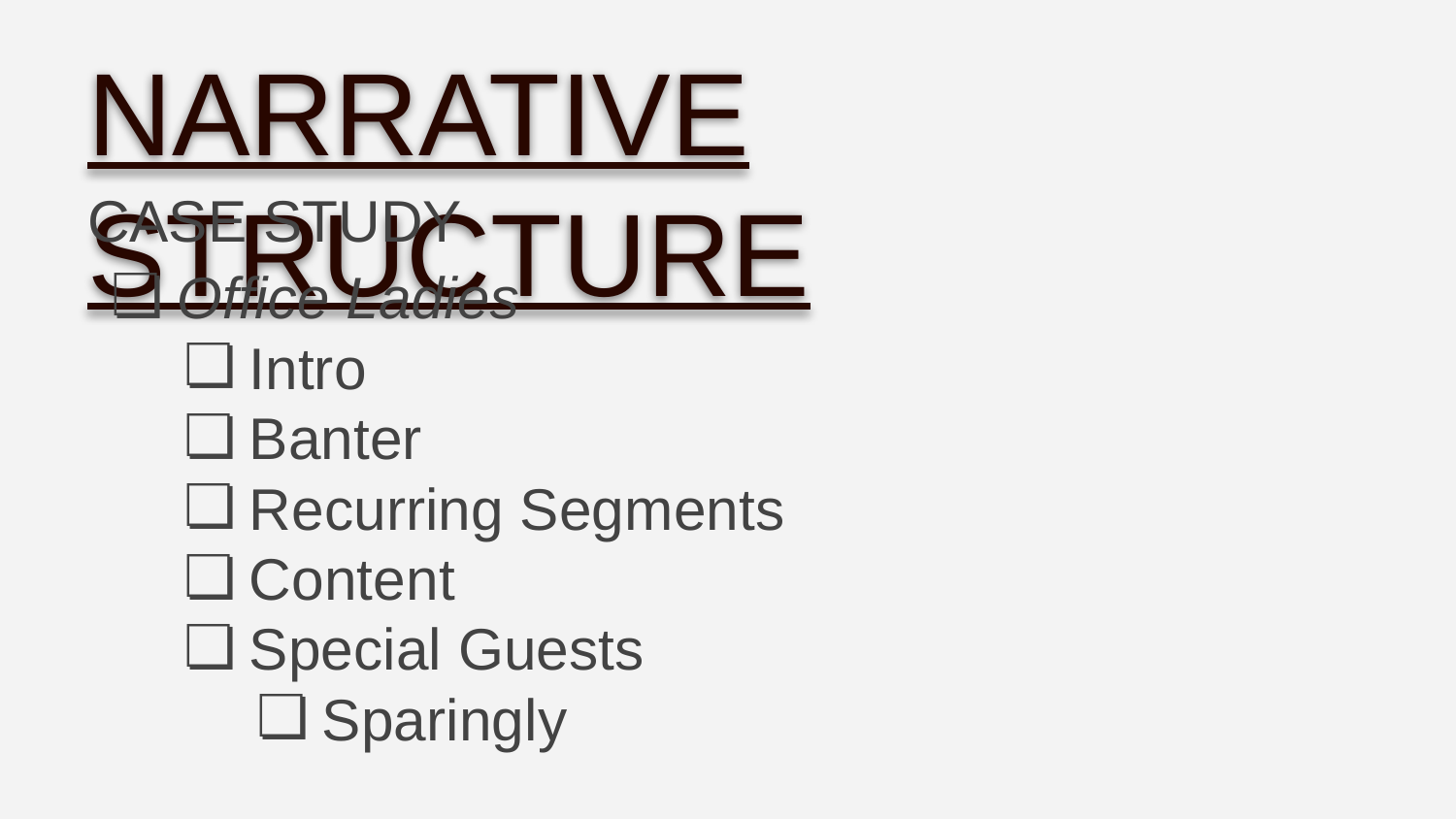

NARRATIVE STRUCTURE
CASE STUDY
Office Ladies
Intro
Banter
Recurring Segments
Content
Special Guests
Sparingly